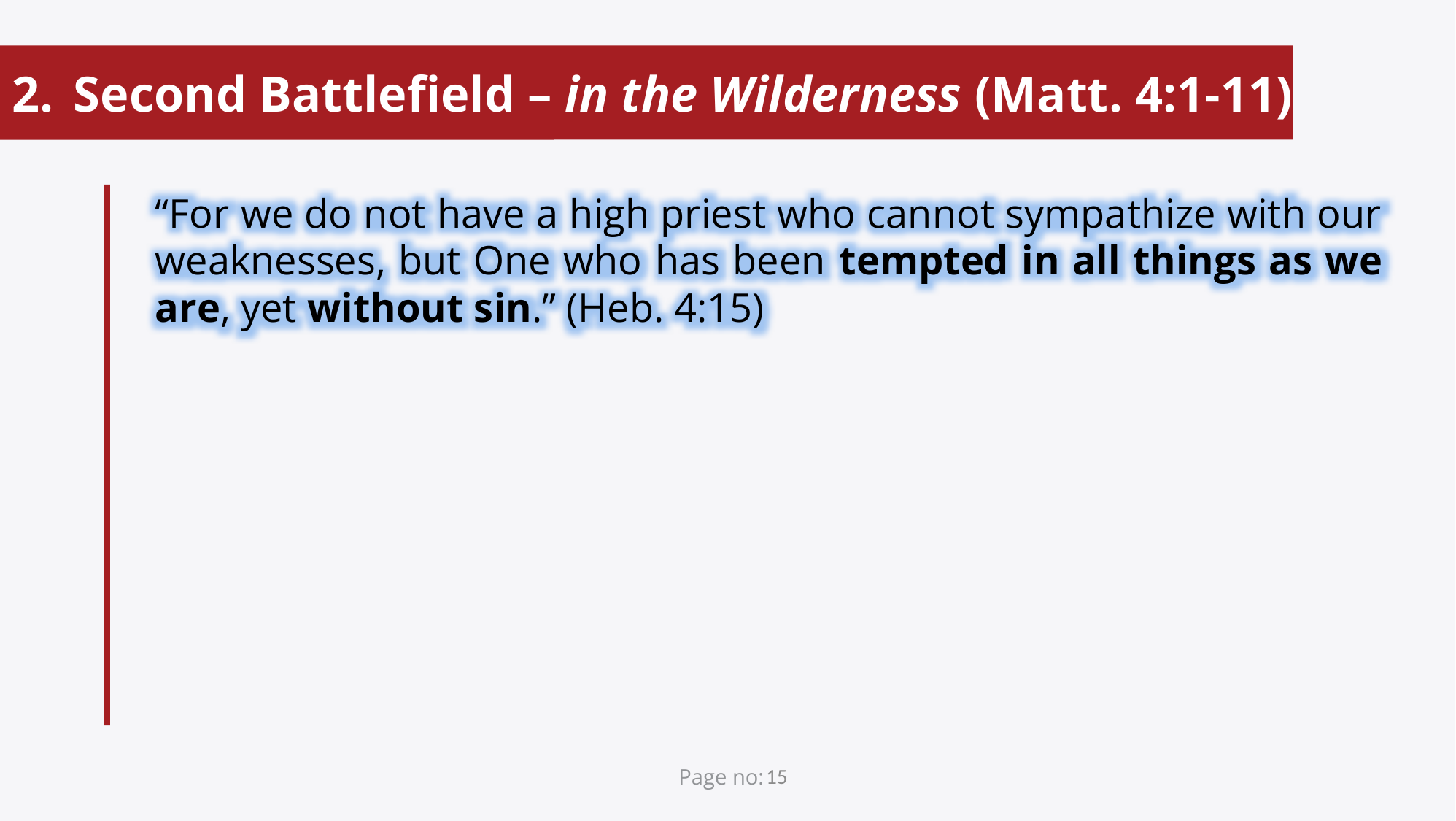

Second Battlefield – in the Wilderness (Matt. 4:1-11)
“For we do not have a high priest who cannot sympathize with our weaknesses, but One who has been tempted in all things as we are, yet without sin.” (Heb. 4:15)